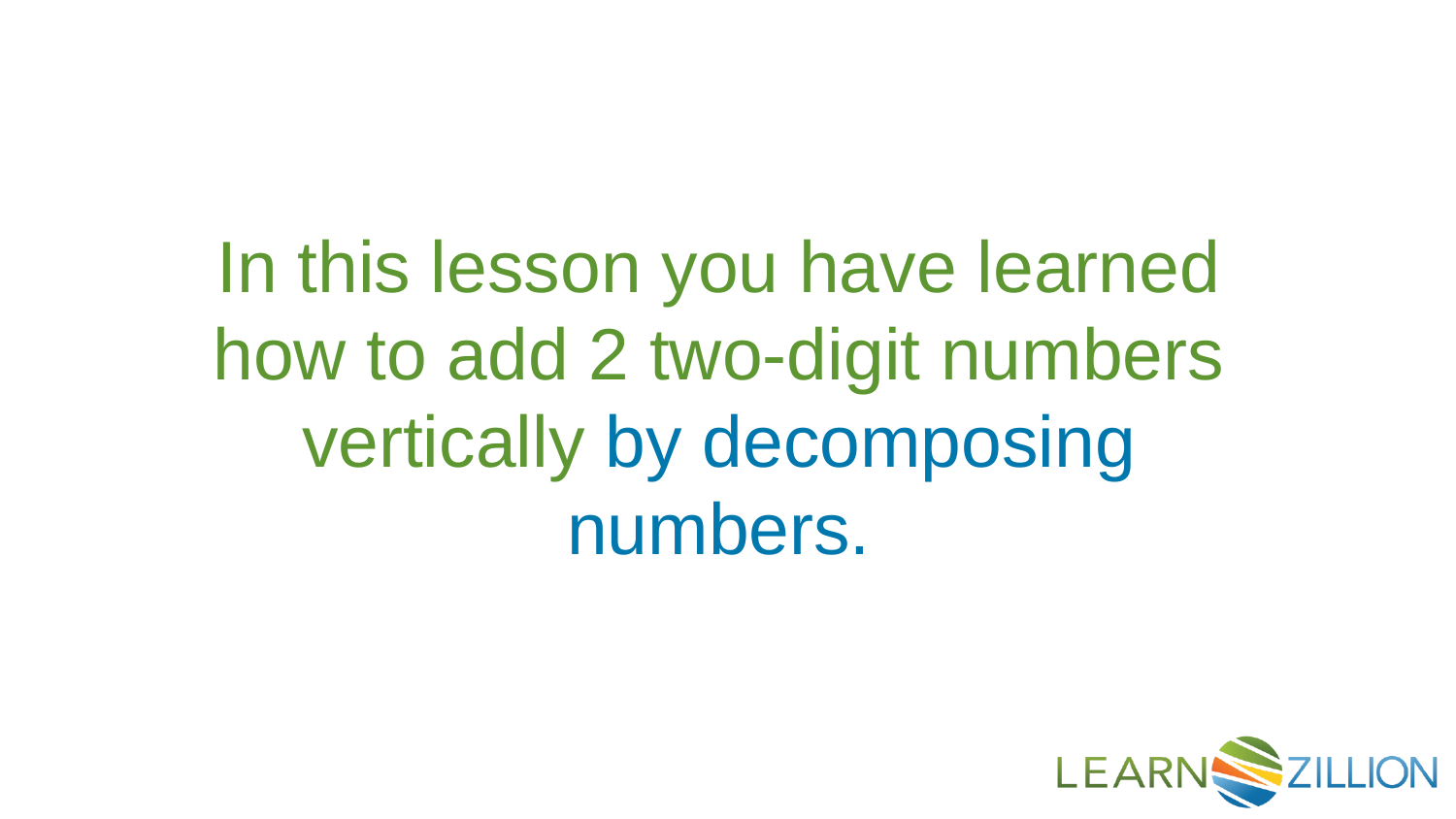

In this lesson you have learned how to add 2 two-digit numbers vertically by decomposing numbers.